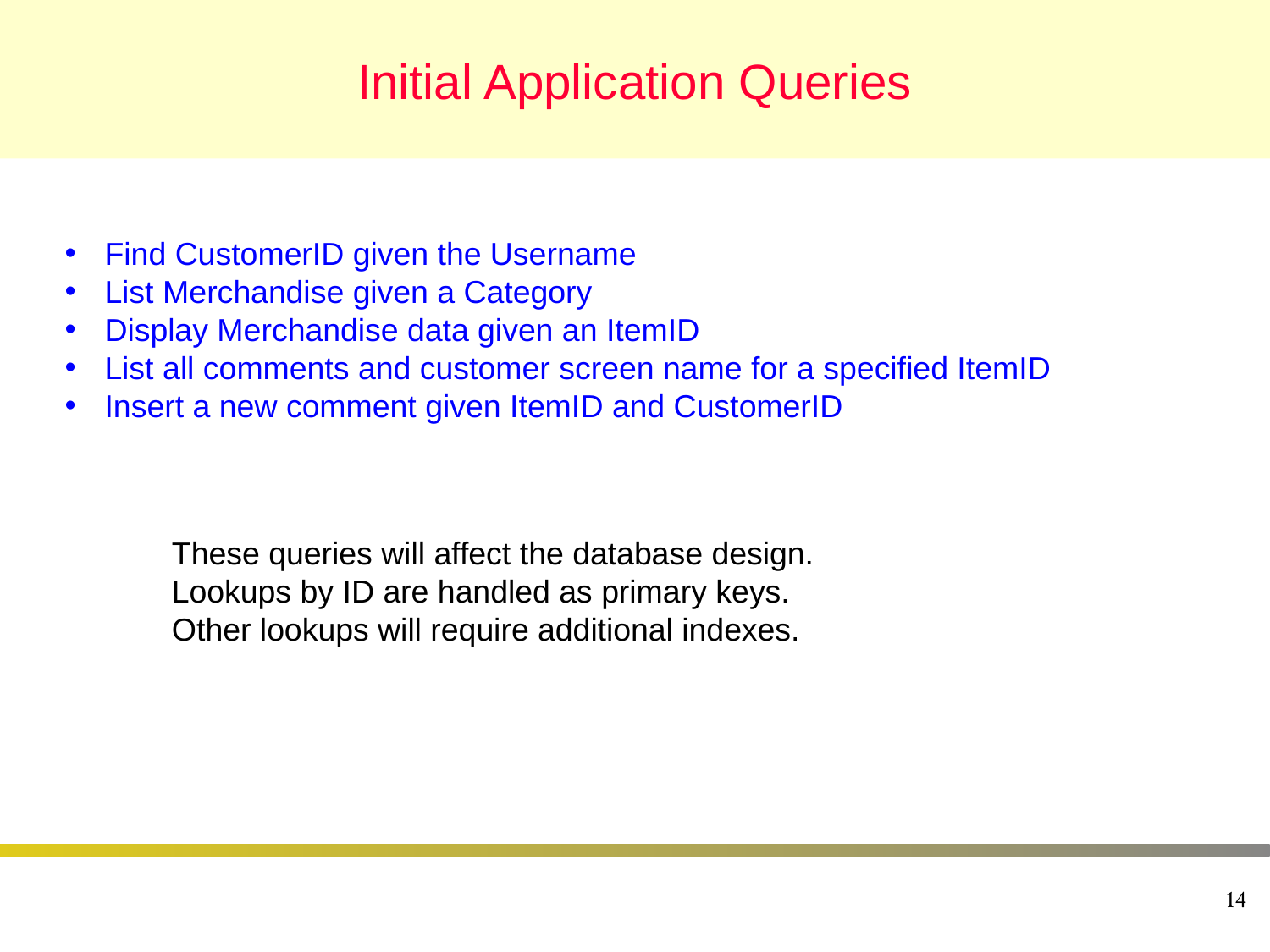

# Initial Application Queries
Find CustomerID given the Username
List Merchandise given a Category
Display Merchandise data given an ItemID
List all comments and customer screen name for a specified ItemID
Insert a new comment given ItemID and CustomerID
These queries will affect the database design.
Lookups by ID are handled as primary keys.
Other lookups will require additional indexes.
14